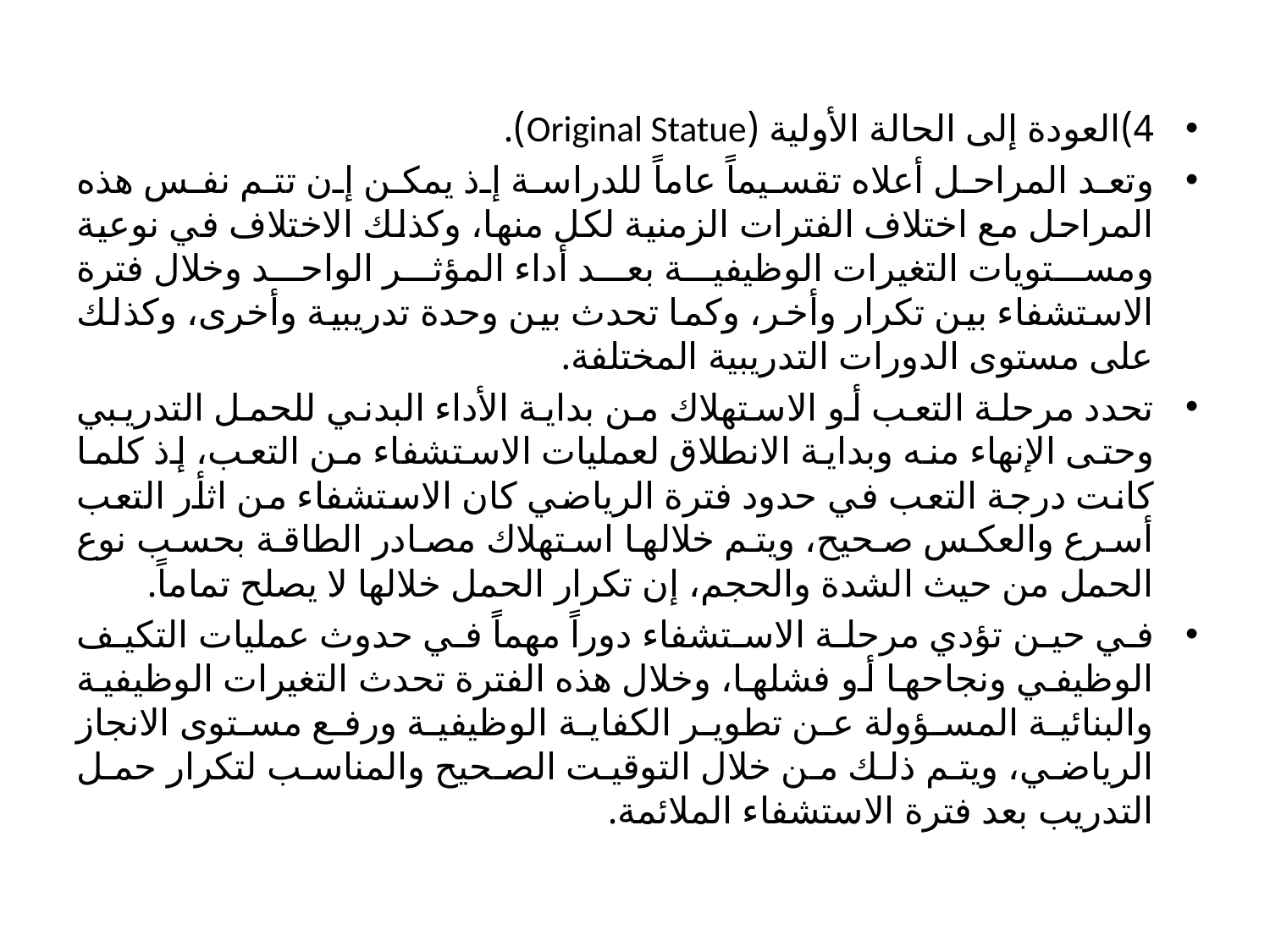

4)العودة إلى الحالة الأولية (Original Statue).
وتعد المراحل أعلاه تقسيماً عاماً للدراسة إذ يمكن إن تتم نفس هذه المراحل مع اختلاف الفترات الزمنية لكل منها، وكذلك الاختلاف في نوعية ومستويات التغيرات الوظيفية بعد أداء المؤثر الواحد وخلال فترة الاستشفاء بين تكرار وأخر، وكما تحدث بين وحدة تدريبية وأخرى، وكذلك على مستوى الدورات التدريبية المختلفة.
تحدد مرحلة التعب أو الاستهلاك من بداية الأداء البدني للحمل التدريبي وحتى الإنهاء منه وبداية الانطلاق لعمليات الاستشفاء من التعب، إذ كلما كانت درجة التعب في حدود فترة الرياضي كان الاستشفاء من اثأر التعب أسرع والعكس صحيح، ويتم خلالها استهلاك مصادر الطاقة بحسب نوع الحمل من حيث الشدة والحجم، إن تكرار الحمل خلالها لا يصلح تماماً.
في حين تؤدي مرحلة الاستشفاء دوراً مهماً في حدوث عمليات التكيف الوظيفي ونجاحها أو فشلها، وخلال هذه الفترة تحدث التغيرات الوظيفية والبنائية المسؤولة عن تطوير الكفاية الوظيفية ورفع مستوى الانجاز الرياضي، ويتم ذلك من خلال التوقيت الصحيح والمناسب لتكرار حمل التدريب بعد فترة الاستشفاء الملائمة.